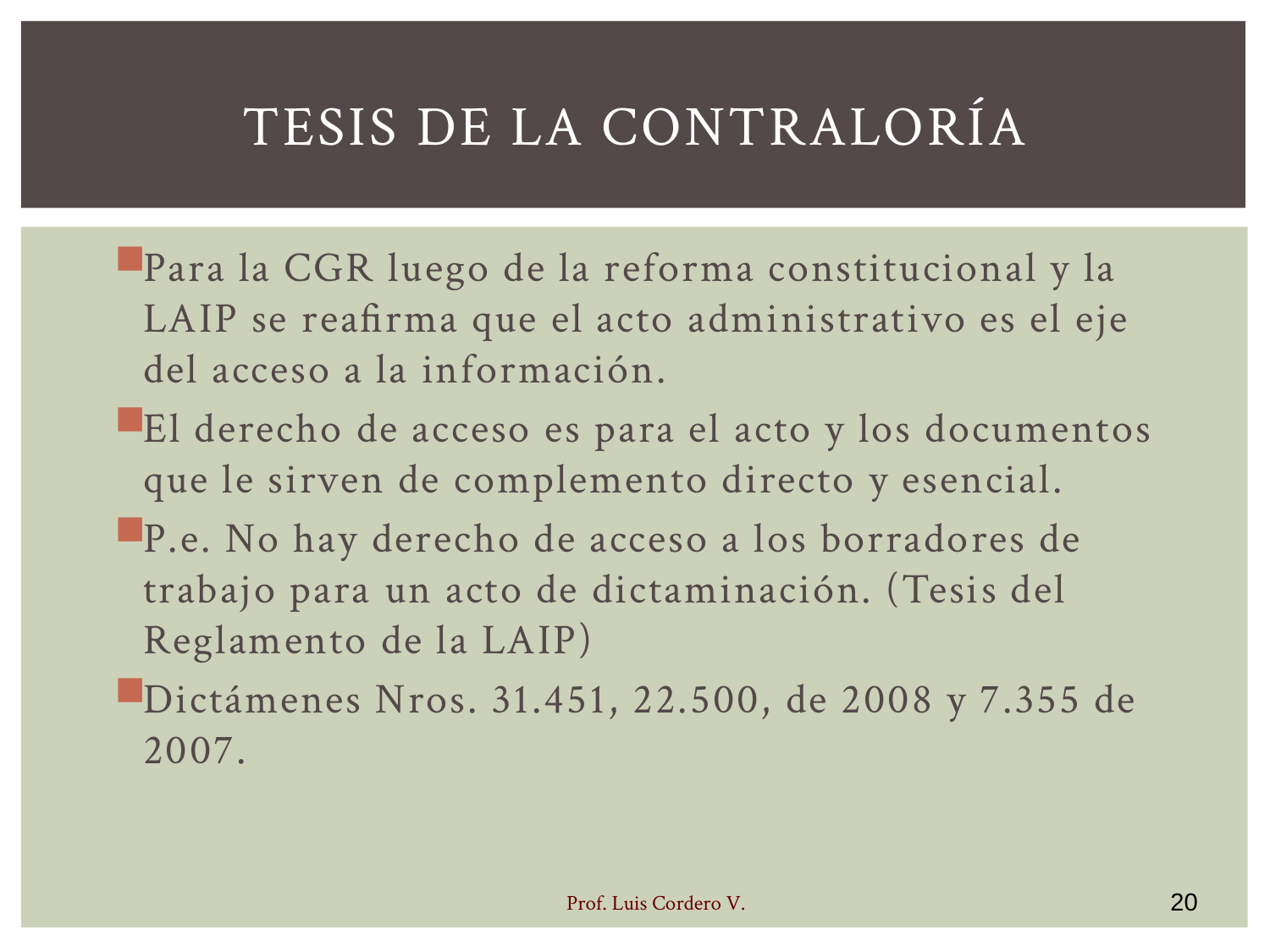

# Tesis de la Contraloría
Para la CGR luego de la reforma constitucional y la LAIP se reafirma que el acto administrativo es el eje del acceso a la información.
El derecho de acceso es para el acto y los documentos que le sirven de complemento directo y esencial.
P.e. No hay derecho de acceso a los borradores de trabajo para un acto de dictaminación. (Tesis del Reglamento de la LAIP)
Dictámenes Nros. 31.451, 22.500, de 2008 y 7.355 de 2007.
20
Prof. Luis Cordero V.